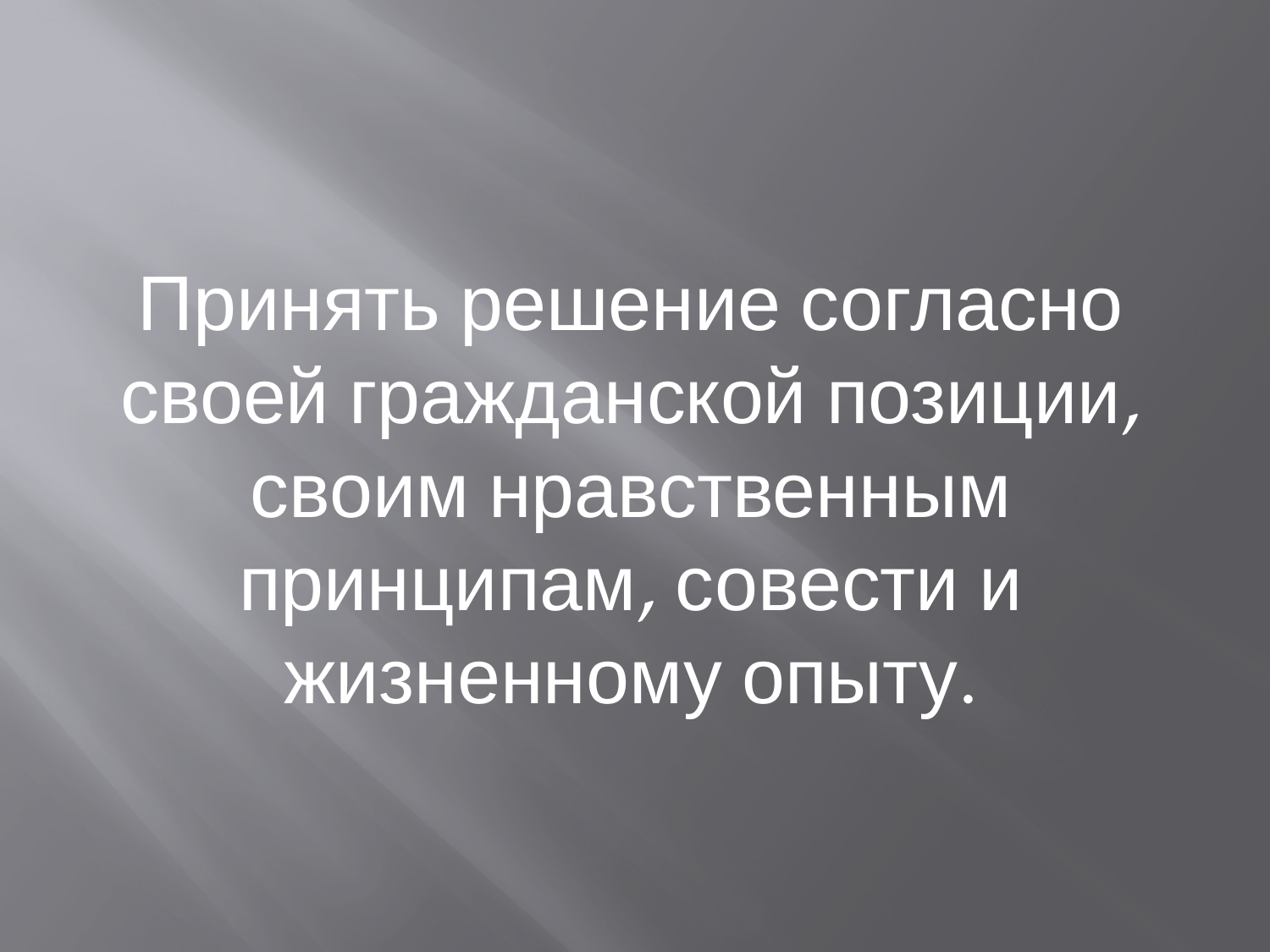

Принять решение согласно своей гражданской позиции, своим нравственным принципам, совести и жизненному опыту.